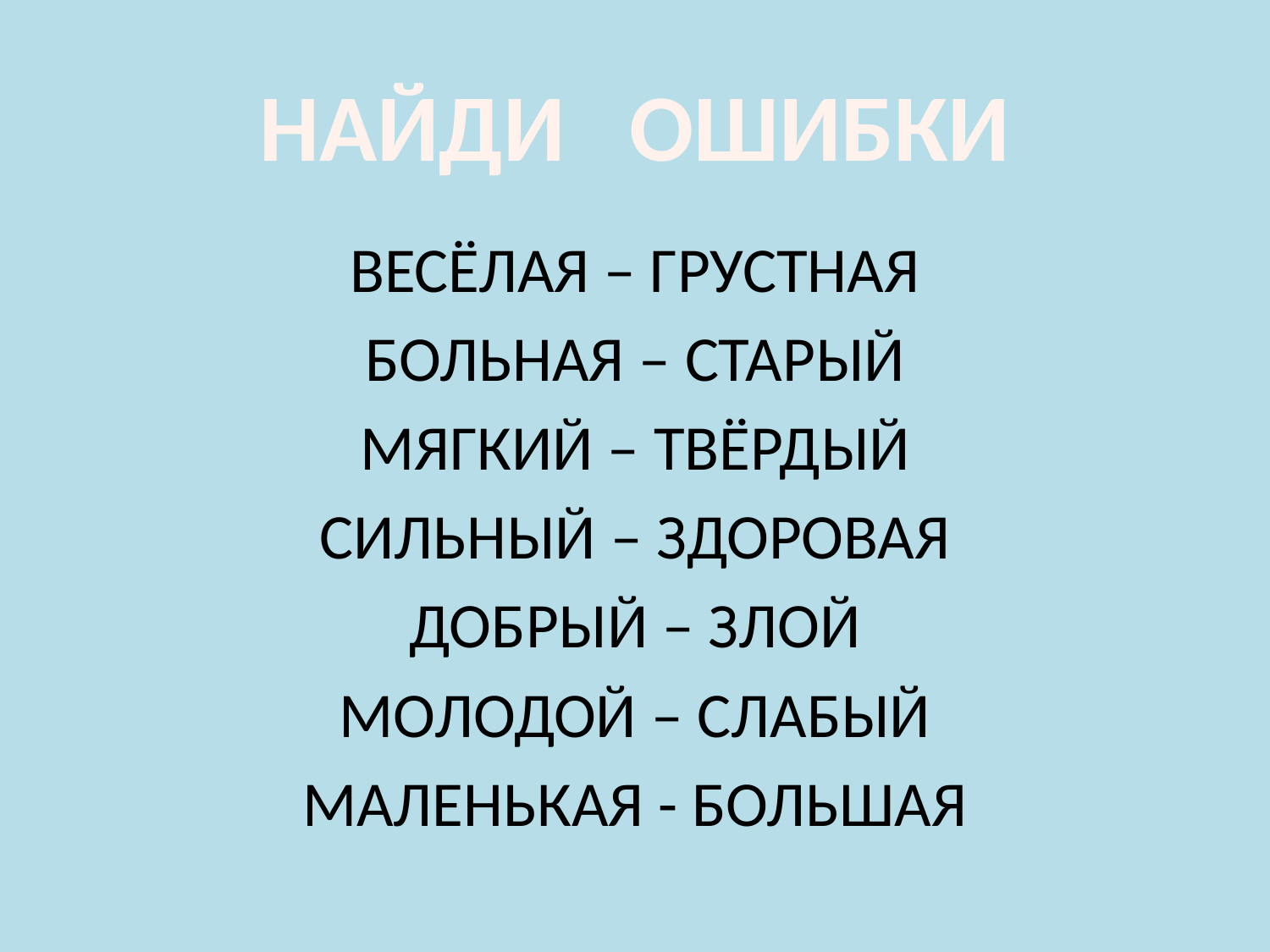

#
НАЙДИ   ОШИБКИ
ВЕСЁЛАЯ – ГРУСТНАЯ
БОЛЬНАЯ – СТАРЫЙ
МЯГКИЙ – ТВЁРДЫЙ
СИЛЬНЫЙ – ЗДОРОВАЯ
ДОБРЫЙ – ЗЛОЙ
МОЛОДОЙ – СЛАБЫЙ
МАЛЕНЬКАЯ - БОЛЬШАЯ